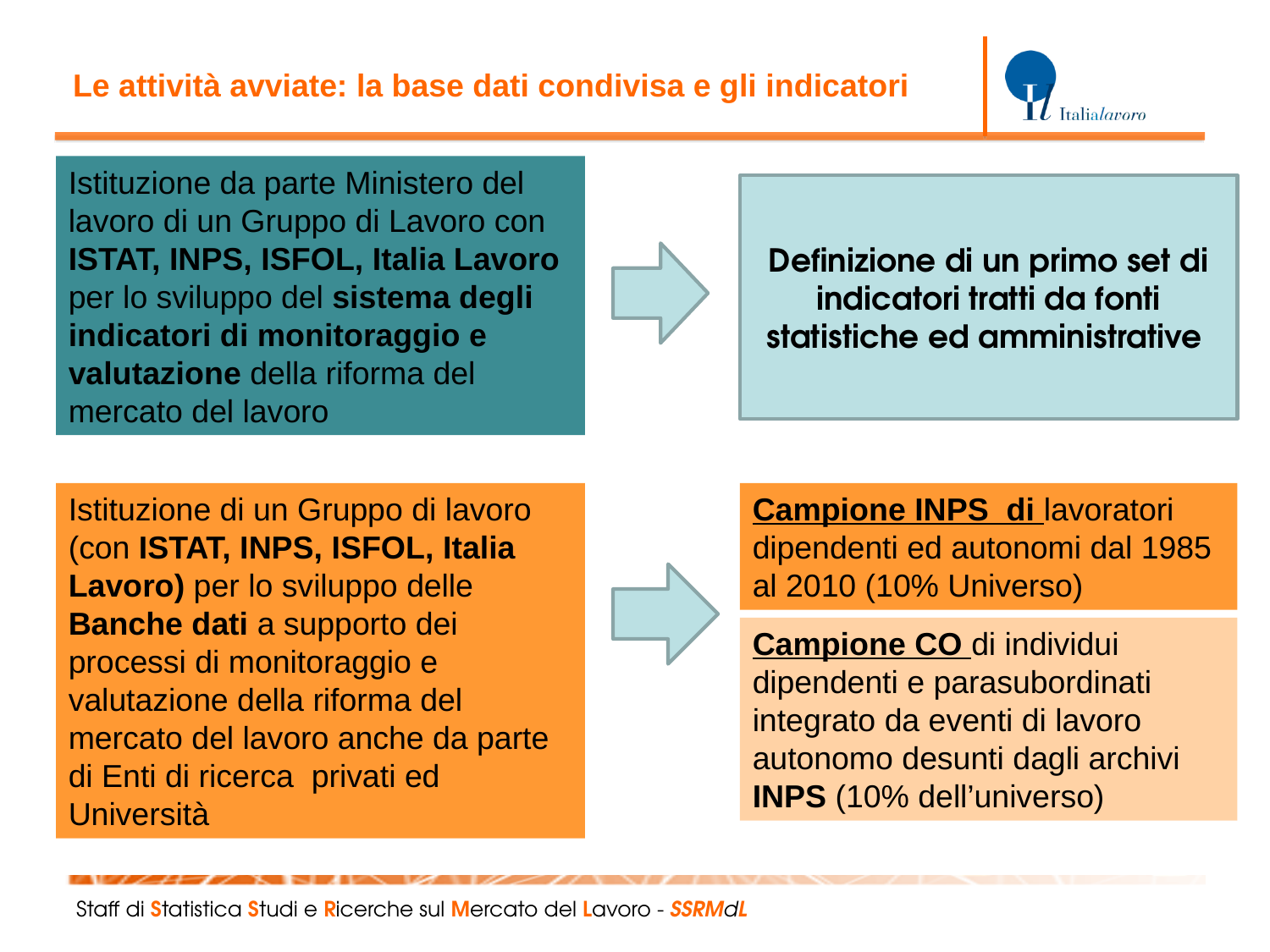

Le attività avviate: la base dati condivisa e gli indicatori
Istituzione da parte Ministero del lavoro di un Gruppo di Lavoro con ISTAT, INPS, ISFOL, Italia Lavoro per lo sviluppo del sistema degli indicatori di monitoraggio e valutazione della riforma del mercato del lavoro
Definizione di un primo set di indicatori tratti da fonti statistiche ed amministrative

Istituzione di un Gruppo di lavoro (con ISTAT, INPS, ISFOL, Italia Lavoro) per lo sviluppo delle Banche dati a supporto dei processi di monitoraggio e valutazione della riforma del mercato del lavoro anche da parte di Enti di ricerca  privati ed Università
Campione INPS  di lavoratori dipendenti ed autonomi dal 1985 al 2010 (10% Universo)

Campione CO di individui dipendenti e parasubordinati integrato da eventi di lavoro autonomo desunti dagli archivi INPS (10% dell’universo)
Staff di Statistica Studi e Ricerche sul Mercato del Lavoro - SSRMdL